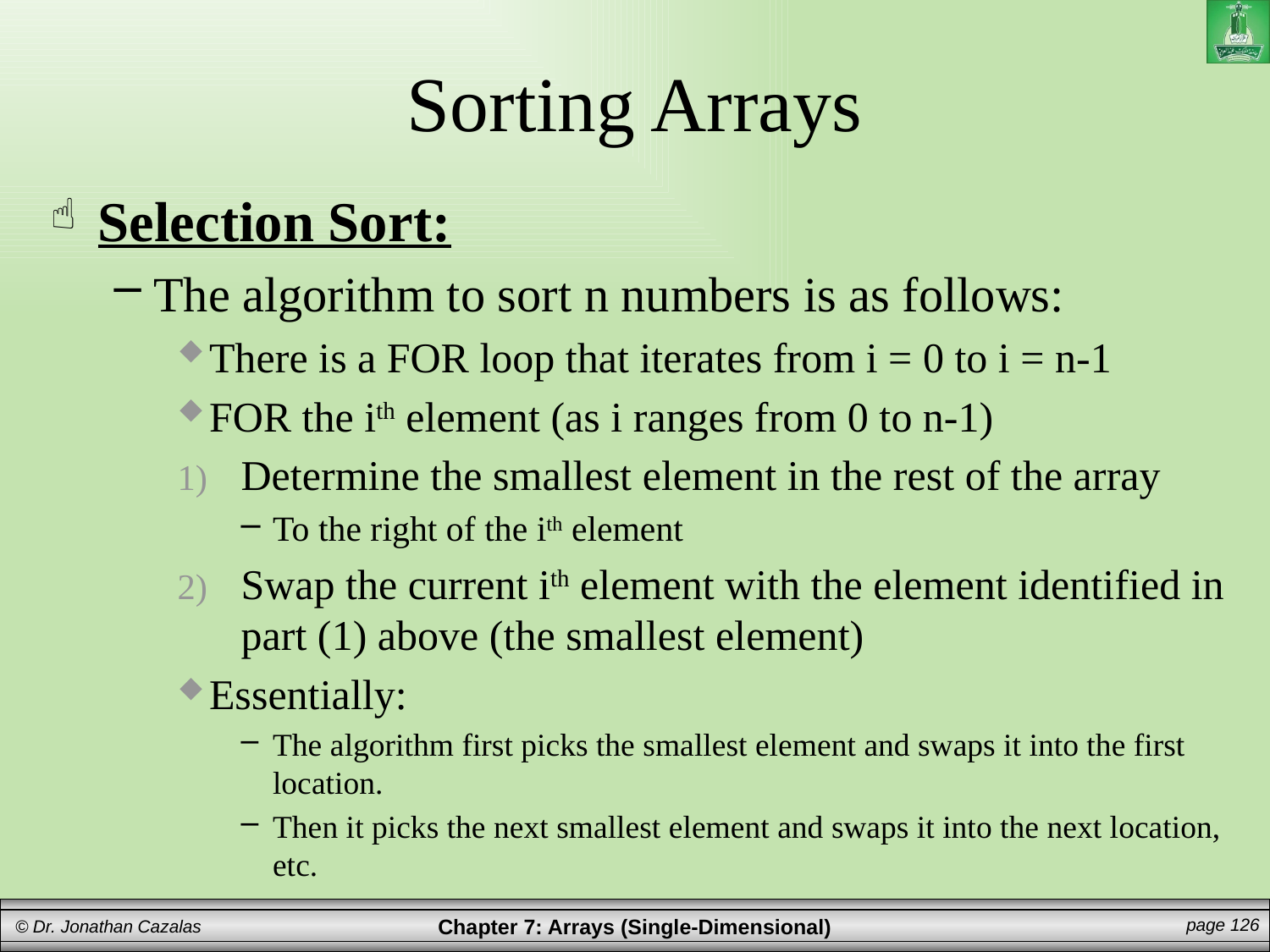

# Sorting Arrays
Selection Sort:
The algorithm to sort n numbers is as follows:
There is a FOR loop that iterates from i = 0 to i = n-1
FOR the ith element (as i ranges from 0 to n-1)
Determine the smallest element in the rest of the array
To the right of the ith element
Swap the current ith element with the element identified in part (1) above (the smallest element)
Essentially:
The algorithm first picks the smallest element and swaps it into the first location.
Then it picks the next smallest element and swaps it into the next location, etc.